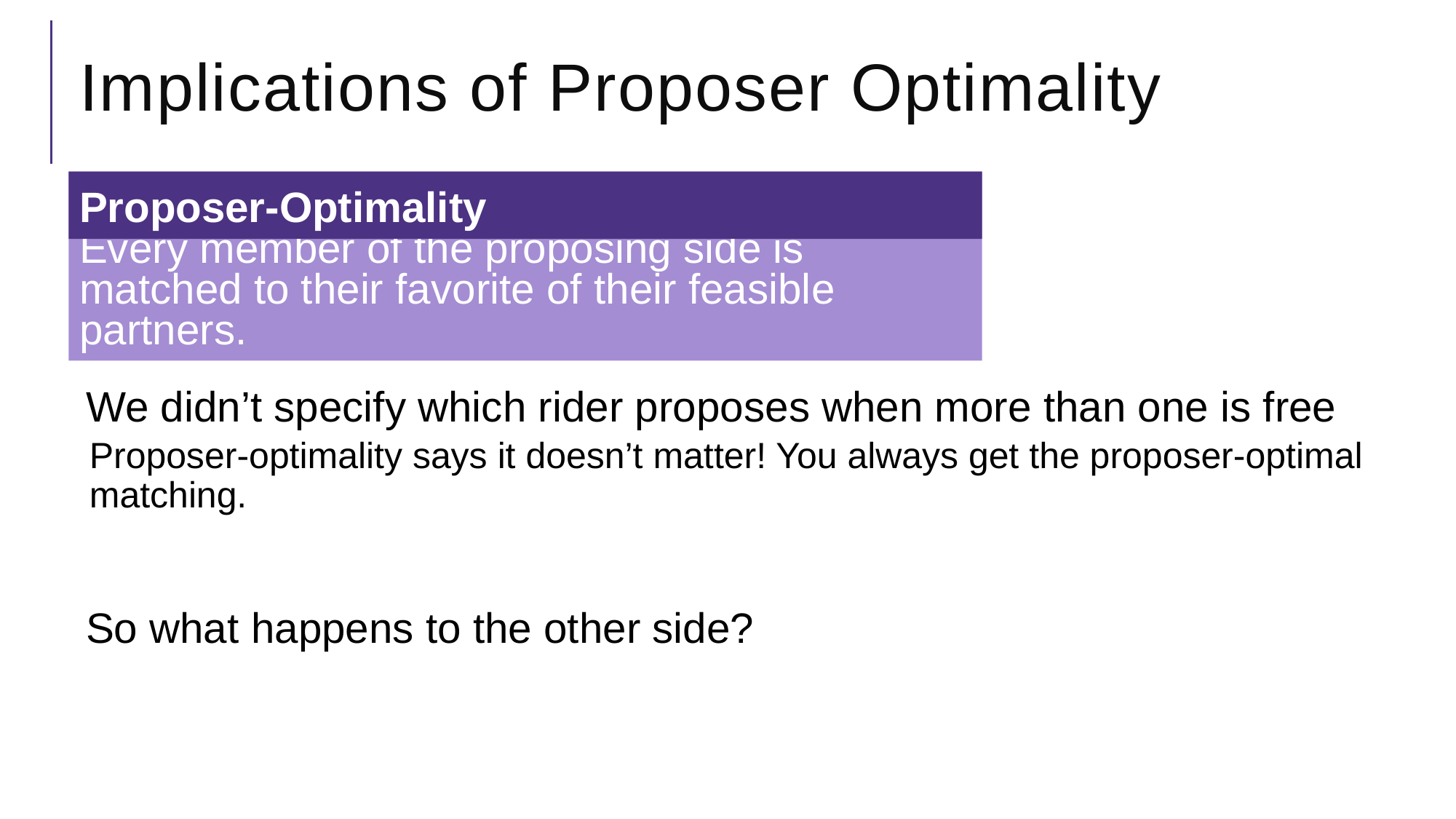

# Implications of Proposer Optimality

Every member of the proposing side is matched to their favorite of their feasible partners.
Proposer-Optimality
We didn’t specify which rider proposes when more than one is free
Proposer-optimality says it doesn’t matter! You always get the proposer-optimal matching.

So what happens to the other side?